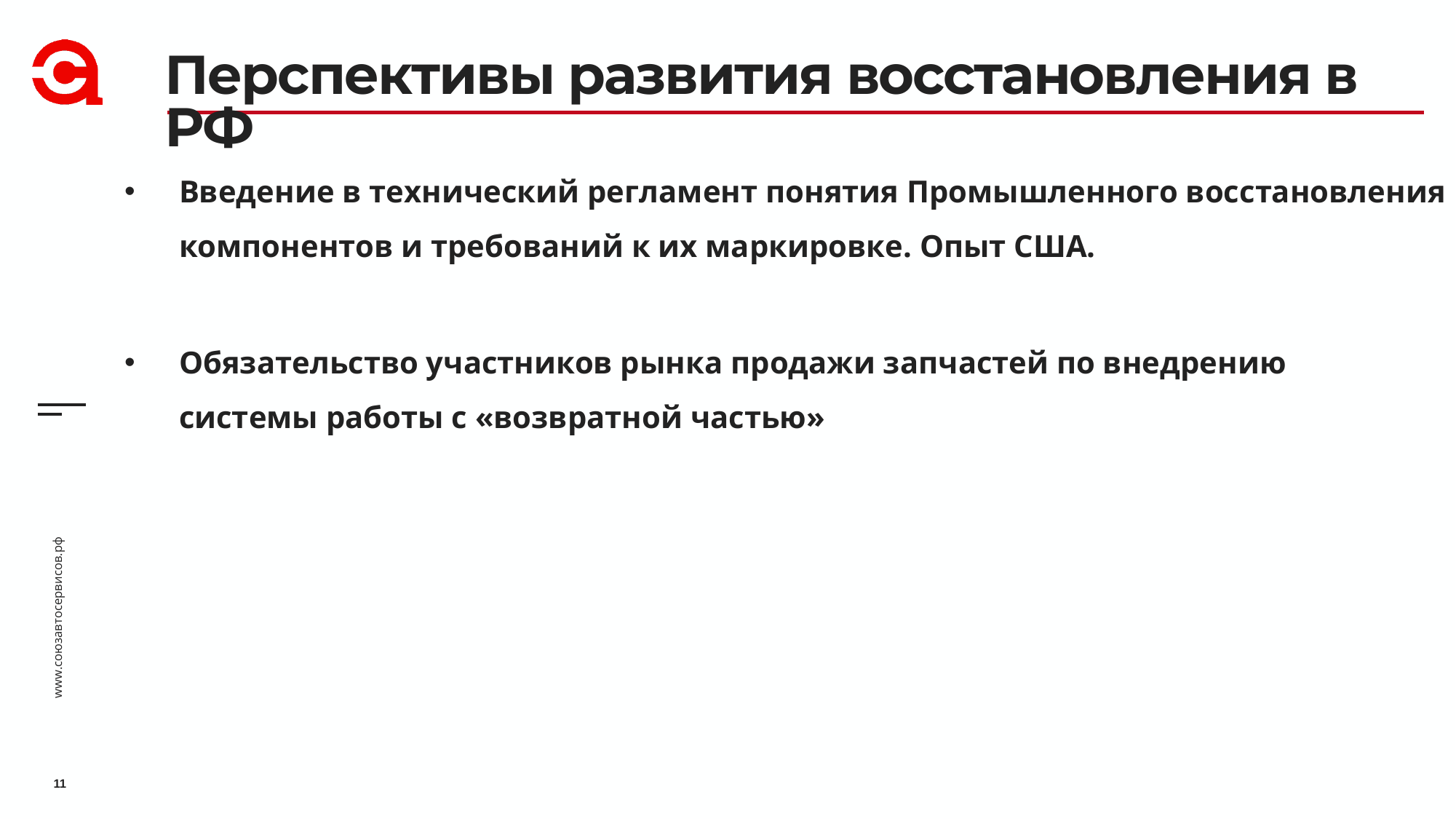

# Перспективы развития восстановления в РФ
Введение в технический регламент понятия Промышленного восстановления компонентов и требований к их маркировке. Опыт США.
Обязательство участников рынка продажи запчастей по внедрению системы работы с «возвратной частью»